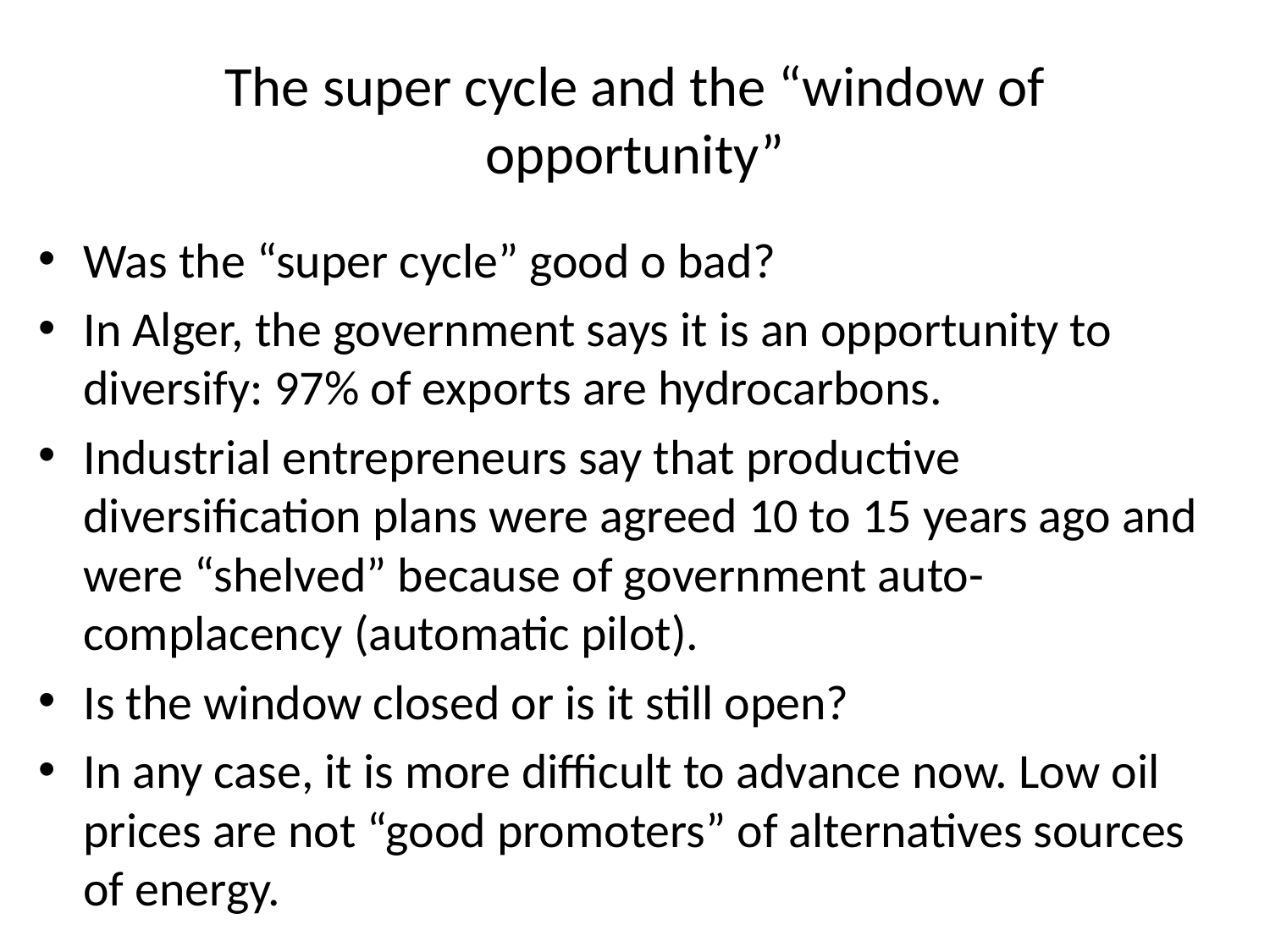

# The super cycle and the “window of opportunity”
Was the “super cycle” good o bad?
In Alger, the government says it is an opportunity to diversify: 97% of exports are hydrocarbons.
Industrial entrepreneurs say that productive diversification plans were agreed 10 to 15 years ago and were “shelved” because of government auto-complacency (automatic pilot).
Is the window closed or is it still open?
In any case, it is more difficult to advance now. Low oil prices are not “good promoters” of alternatives sources of energy.